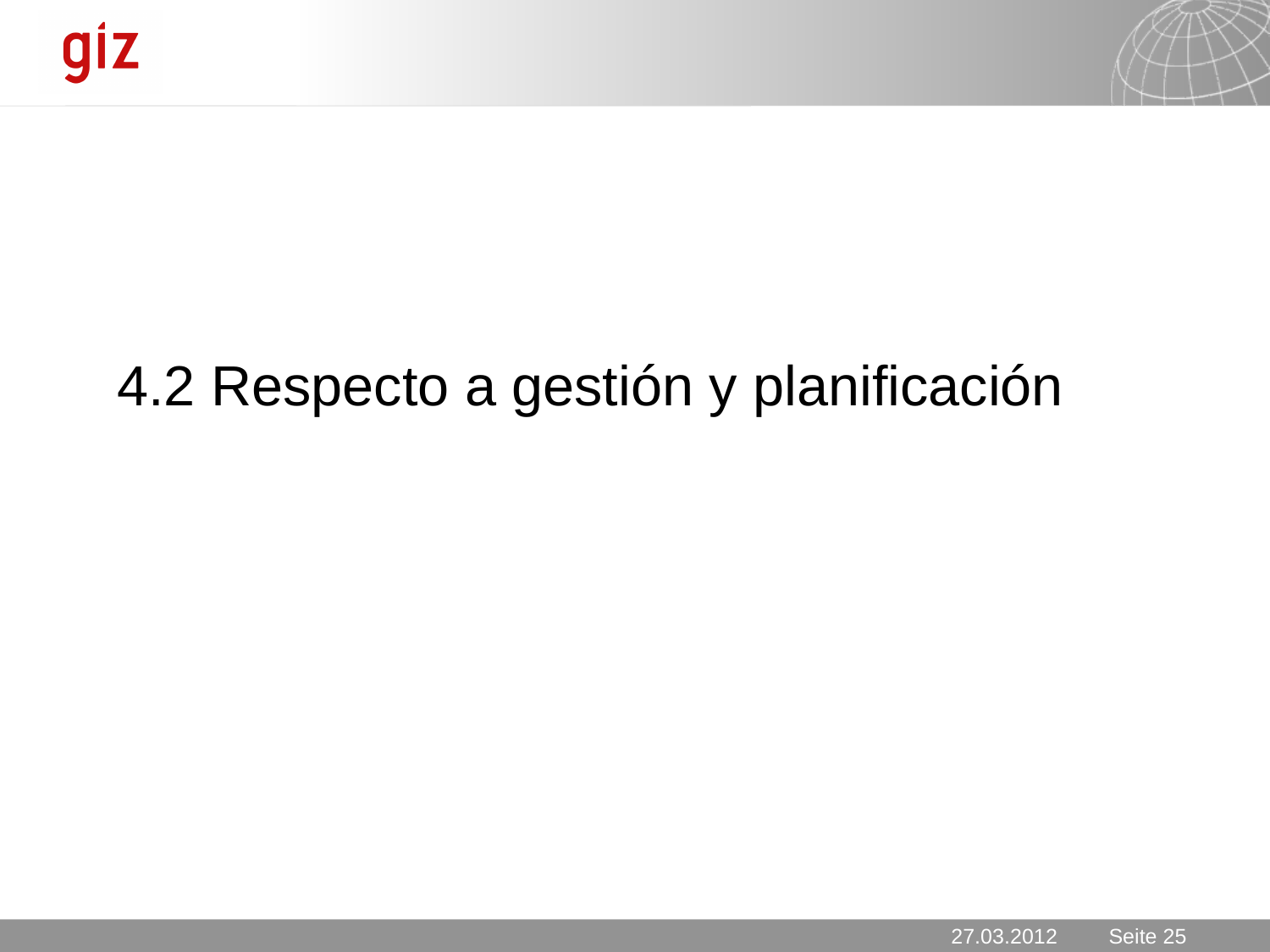

# 4.2 Respecto a gestión y planificación
27.03.2012